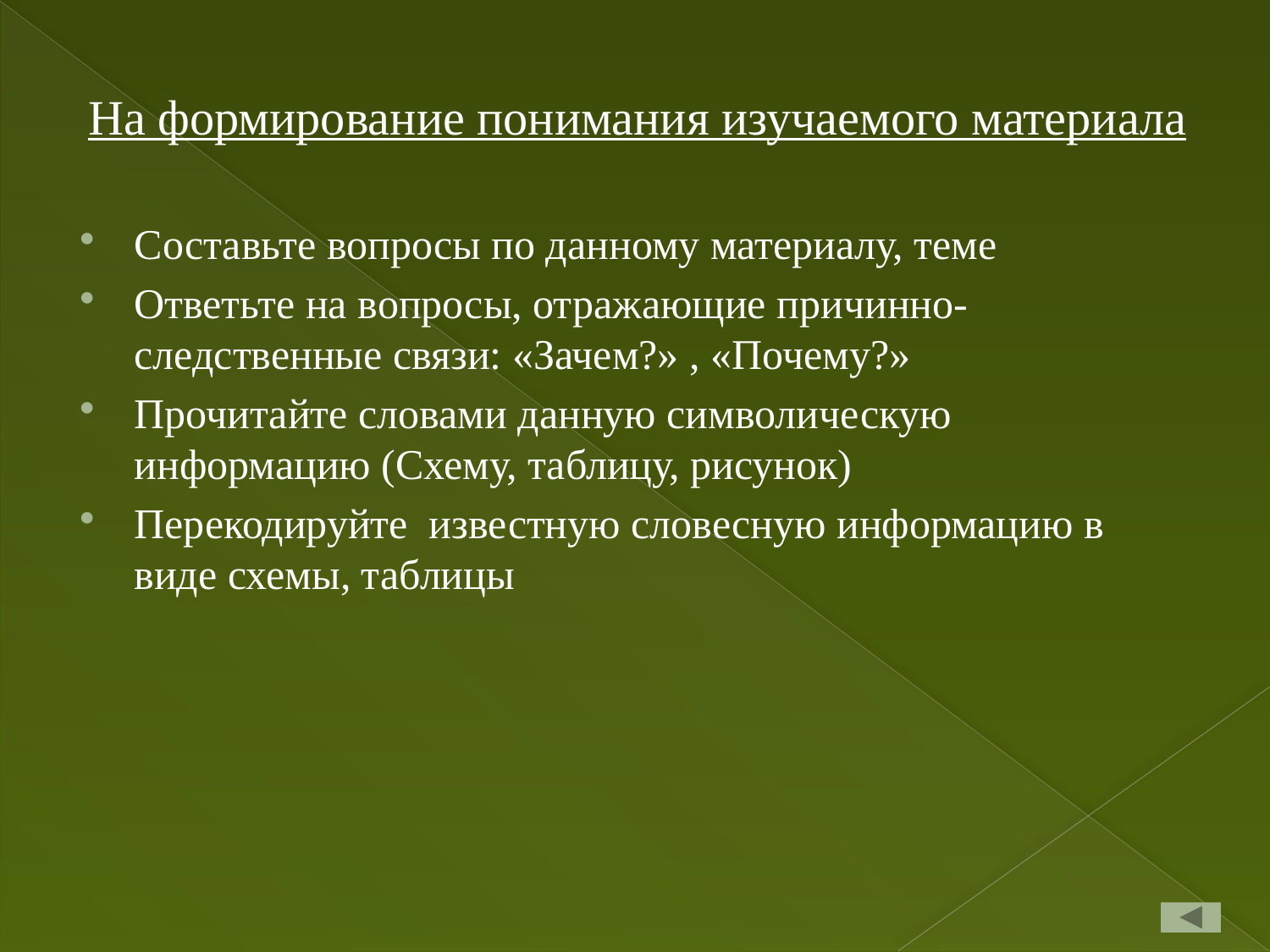

На формирование понимания изучаемого материала

Составьте вопросы по данному материалу, теме
Ответьте на вопросы, отражающие причинно-следственные связи: «Зачем?» , «Почему?»
Прочитайте словами данную символическую информацию (Схему, таблицу, рисунок)
Перекодируйте  известную словесную информацию в виде схемы, таблицы